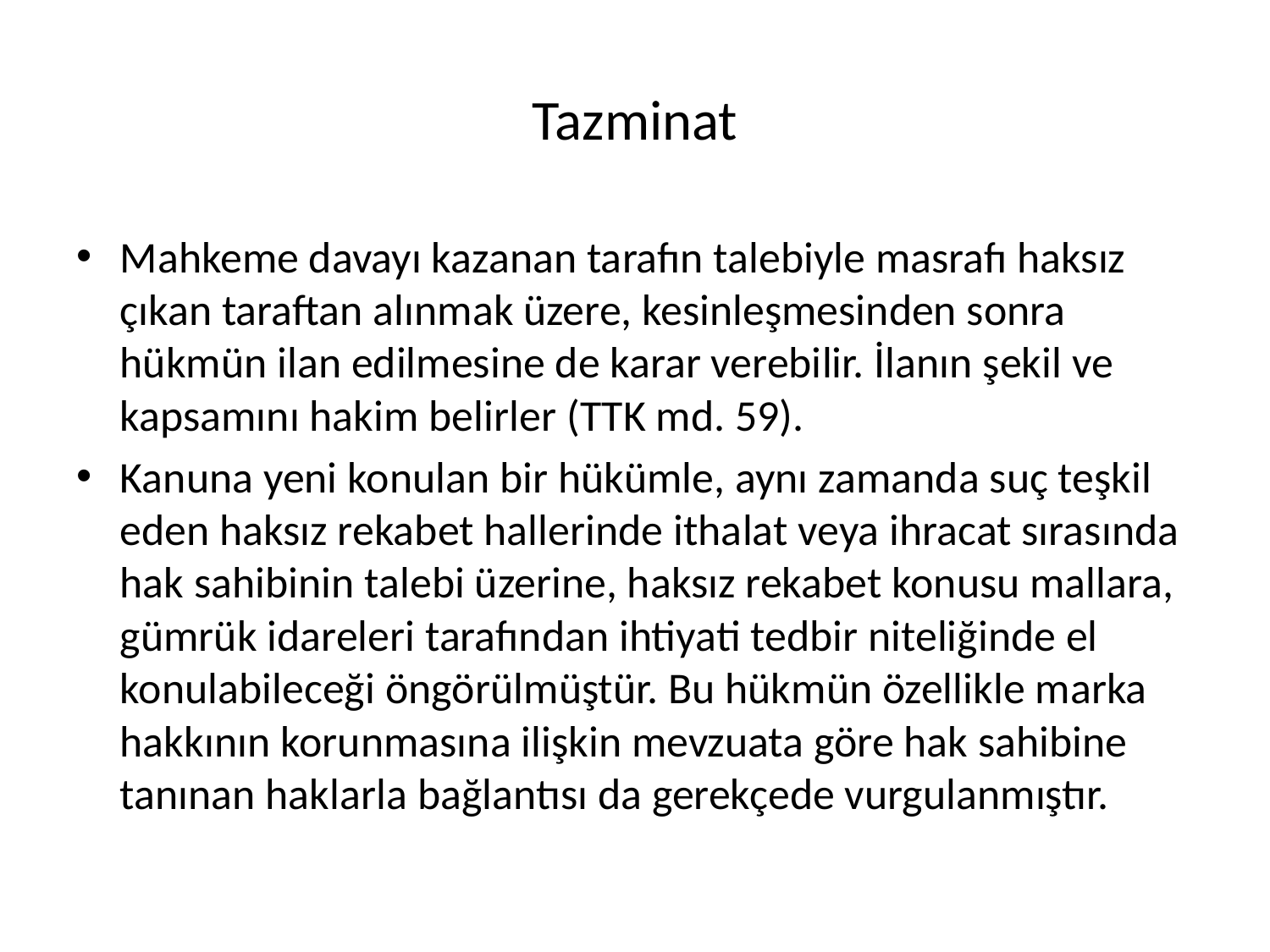

# Tazminat
Mahkeme davayı kazanan tarafın talebiyle masrafı haksız çıkan taraftan alınmak üzere, kesinleşmesinden sonra hükmün ilan edilmesine de karar verebilir. İlanın şekil ve kapsamını hakim belirler (TTK md. 59).
Kanuna yeni konulan bir hükümle, aynı zamanda suç teşkil eden haksız rekabet hallerinde ithalat veya ihracat sırasında hak sahibinin talebi üzerine, haksız rekabet konusu mallara, gümrük idareleri tarafından ihtiyati tedbir niteliğinde el konulabileceği öngörülmüştür. Bu hükmün özellikle marka hakkının korunmasına ilişkin mevzuata göre hak sahibine tanınan haklarla bağlantısı da gerekçede vurgulanmıştır.